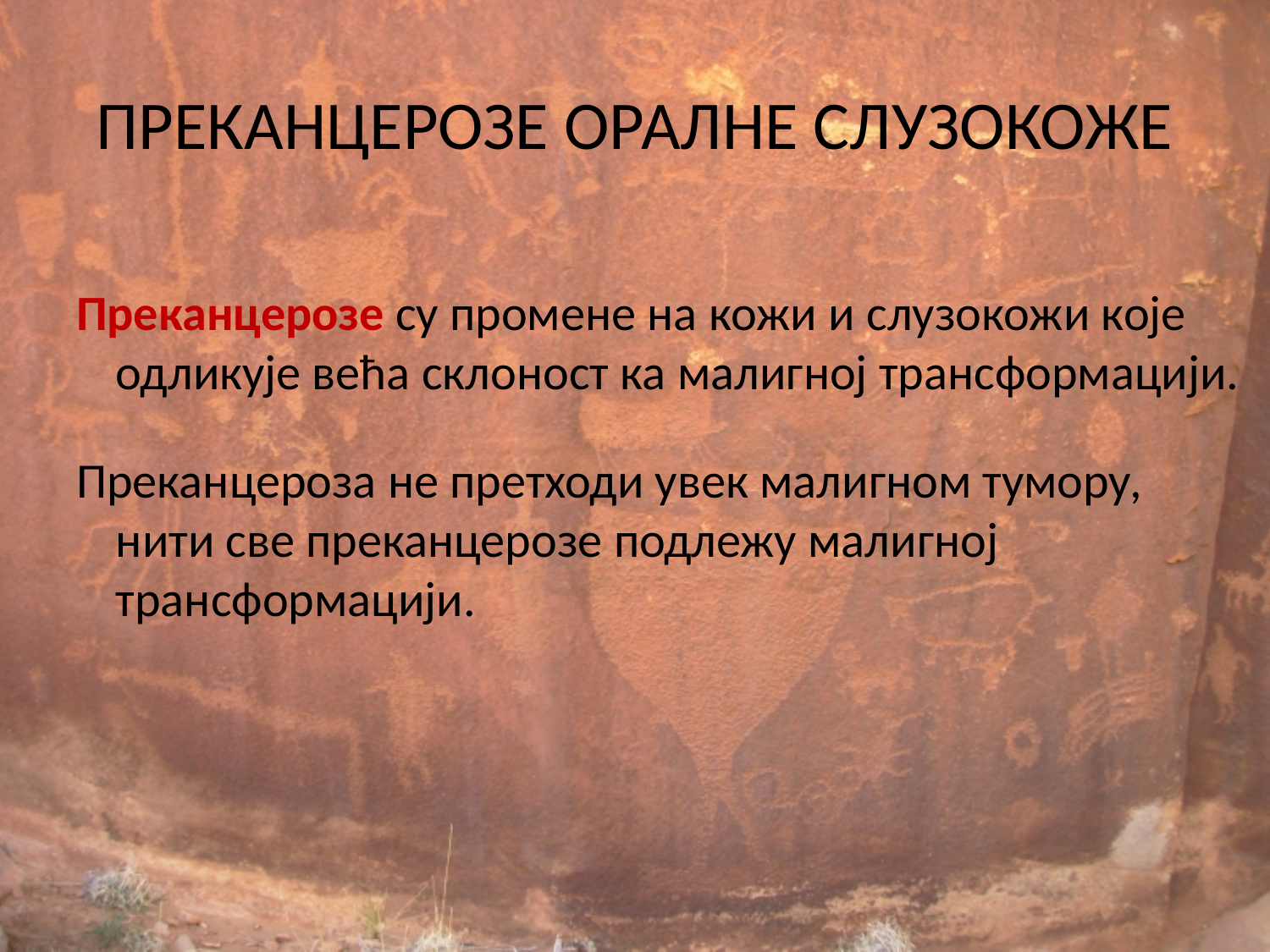

# ПРЕКАНЦЕРОЗЕ ОРАЛНЕ СЛУЗОКОЖЕ
Преканцерозе су промене на кожи и слузокожи које одликује већа склоност ка малигној трансформацији.

Преканцероза не претходи увек малигном тумору,  нити све преканцерозе подлежу малигној трансформацији.